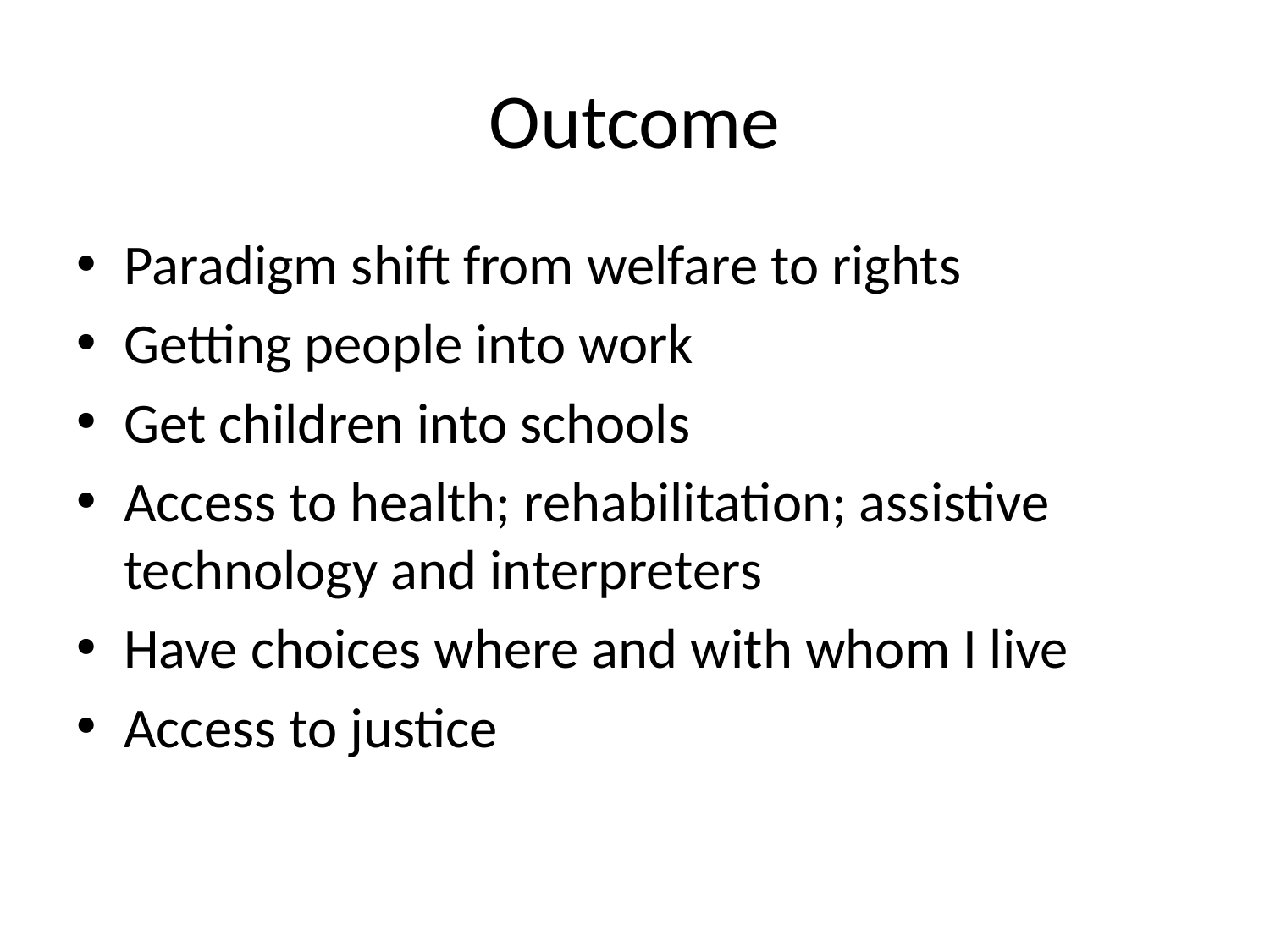

# Outcome
Paradigm shift from welfare to rights
Getting people into work
Get children into schools
Access to health; rehabilitation; assistive technology and interpreters
Have choices where and with whom I live
Access to justice